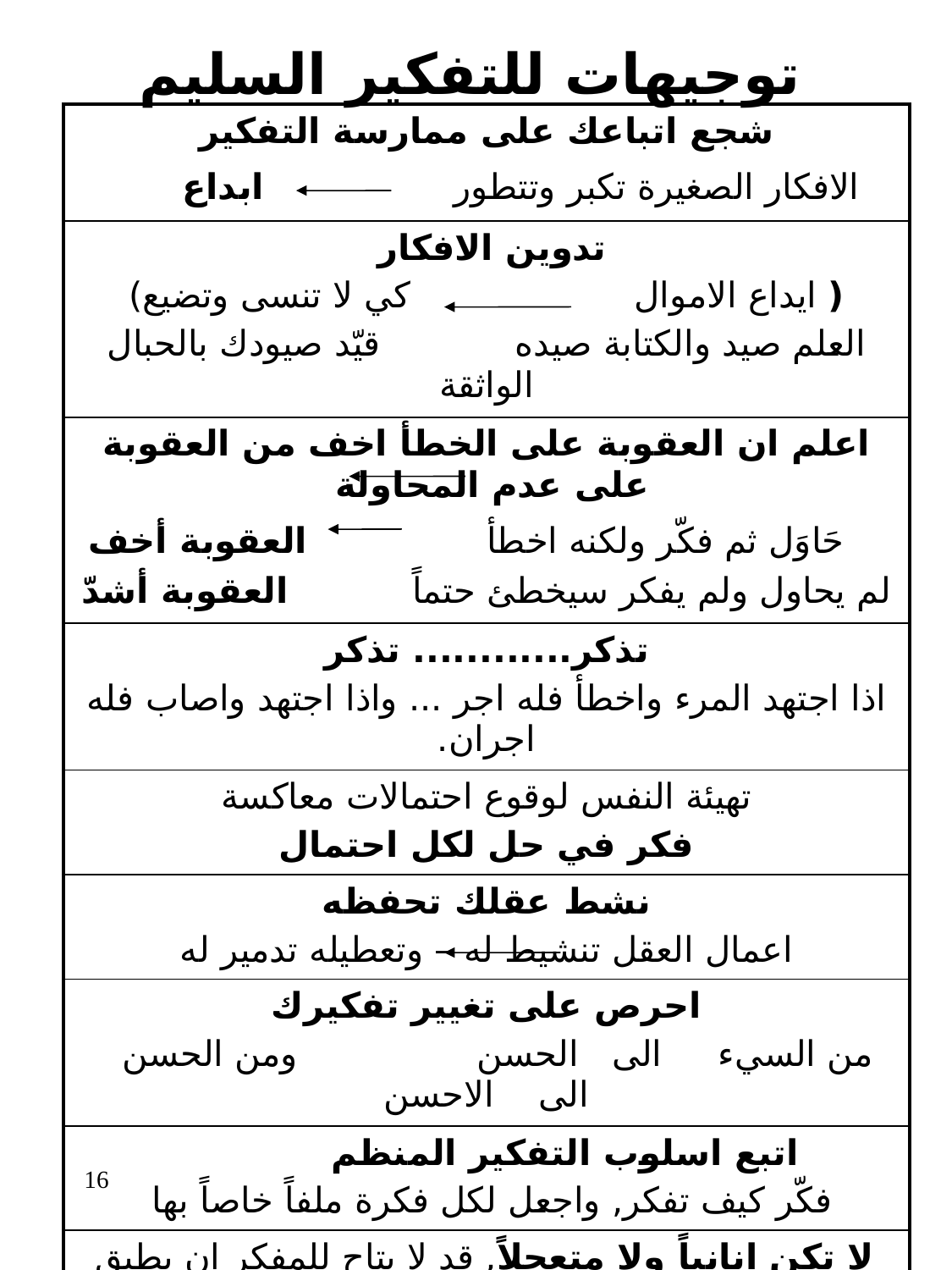

توجيهات للتفكير السليم
| شجع اتباعك على ممارسة التفكير الافكار الصغيرة تكبر وتتطور ابداع |
| --- |
| تدوين الافكار ( ايداع الاموال كي لا تنسى وتضيع) العلم صيد والكتابة صيده قيّد صيودك بالحبال الواثقة |
| اعلم ان العقوبة على الخطأ اخف من العقوبة على عدم المحاولة حَاوَل ثم فكّر ولكنه اخطأ العقوبة أخف لم يحاول ولم يفكر سيخطئ حتماً العقوبة أشدّ |
| تذكر............ تذكر اذا اجتهد المرء واخطأ فله اجر ... واذا اجتهد واصاب فله اجران. |
| تهيئة النفس لوقوع احتمالات معاكسة فكر في حل لكل احتمال |
| نشط عقلك تحفظه اعمال العقل تنشيط له – وتعطيله تدمير له |
| احرص على تغيير تفكيرك من السيء الى الحسن ومن الحسن الى الاحسن |
| اتبع اسلوب التفكير المنظم فكّر كيف تفكر, واجعل لكل فكرة ملفاً خاصاً بها |
| لا تكن انانياً ولا متعجلاً, قد لا يتاح للمفكر ان يطبق فكرته فيطبقها من يجيء من بعده, او حتى الاجيال القادمة, او في بلدان اخرى |

16